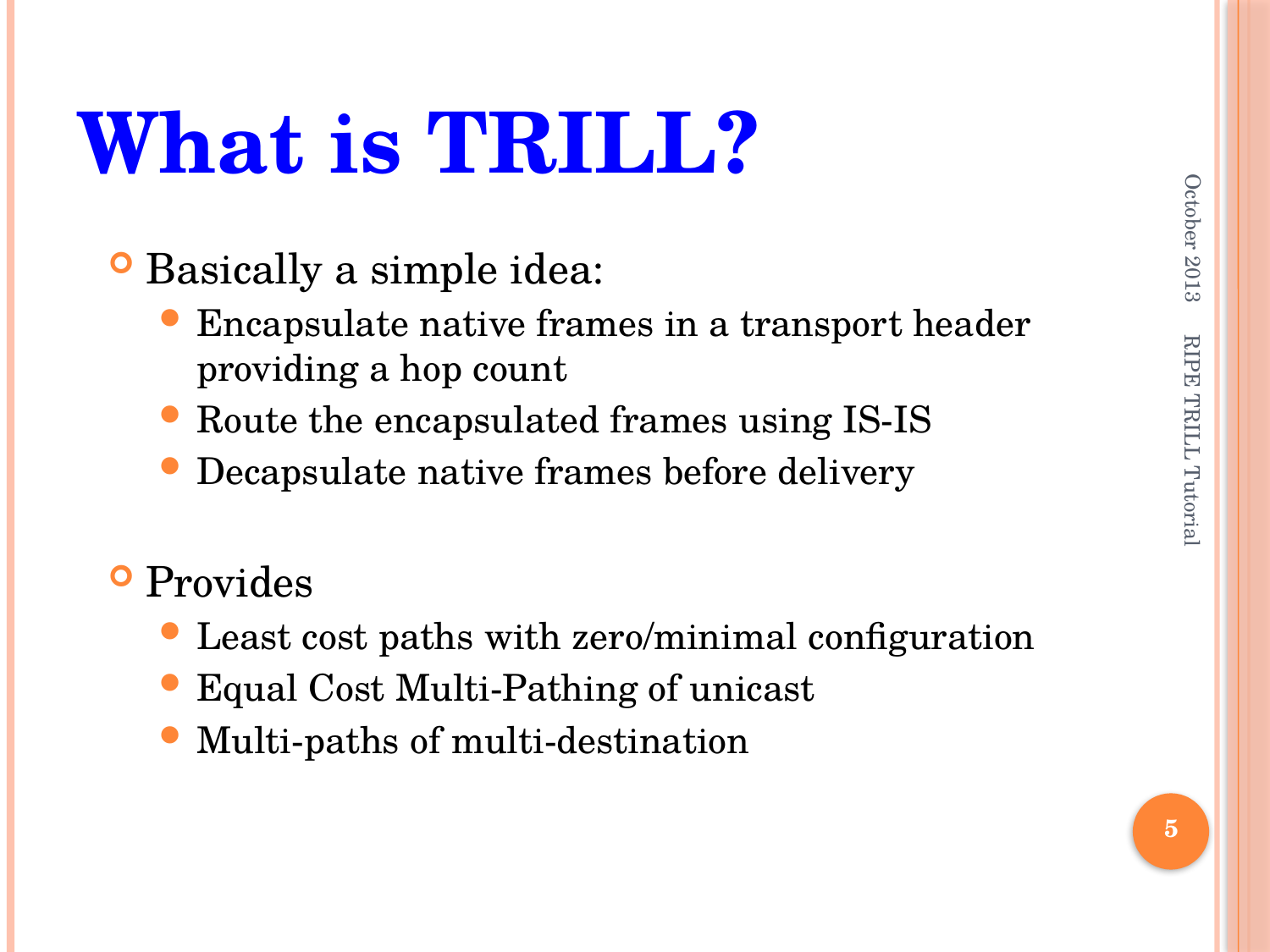

# What is TRILL?
October 2013
Basically a simple idea:
Encapsulate native frames in a transport header providing a hop count
Route the encapsulated frames using IS-IS
Decapsulate native frames before delivery

Provides
Least cost paths with zero/minimal configuration
Equal Cost Multi-Pathing of unicast
Multi-paths of multi-destination
RIPE TRILL Tutorial
5